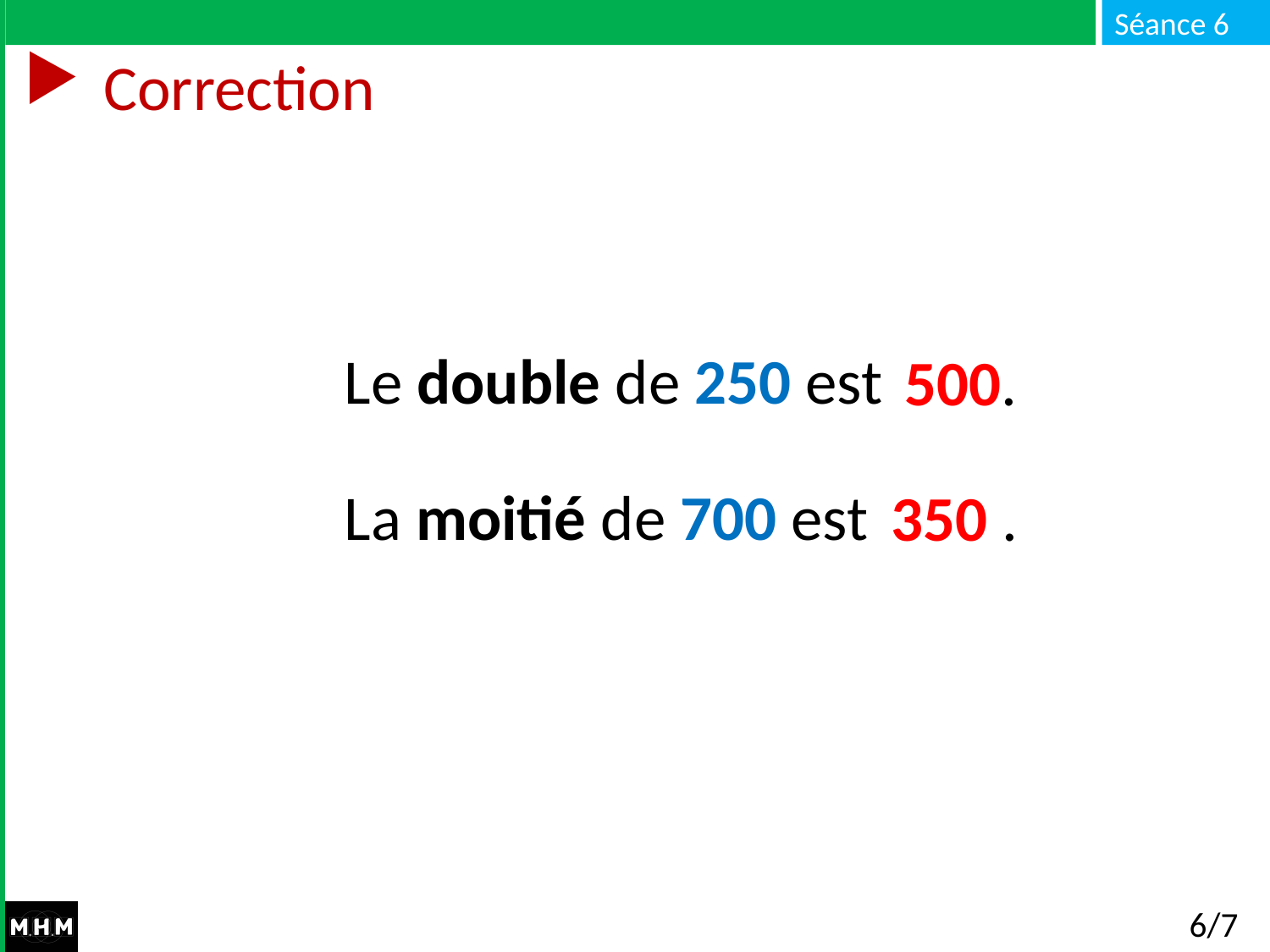

# Correction
Le double de 250 est …

La moitié de 700 est …
500.
350 .
6/7